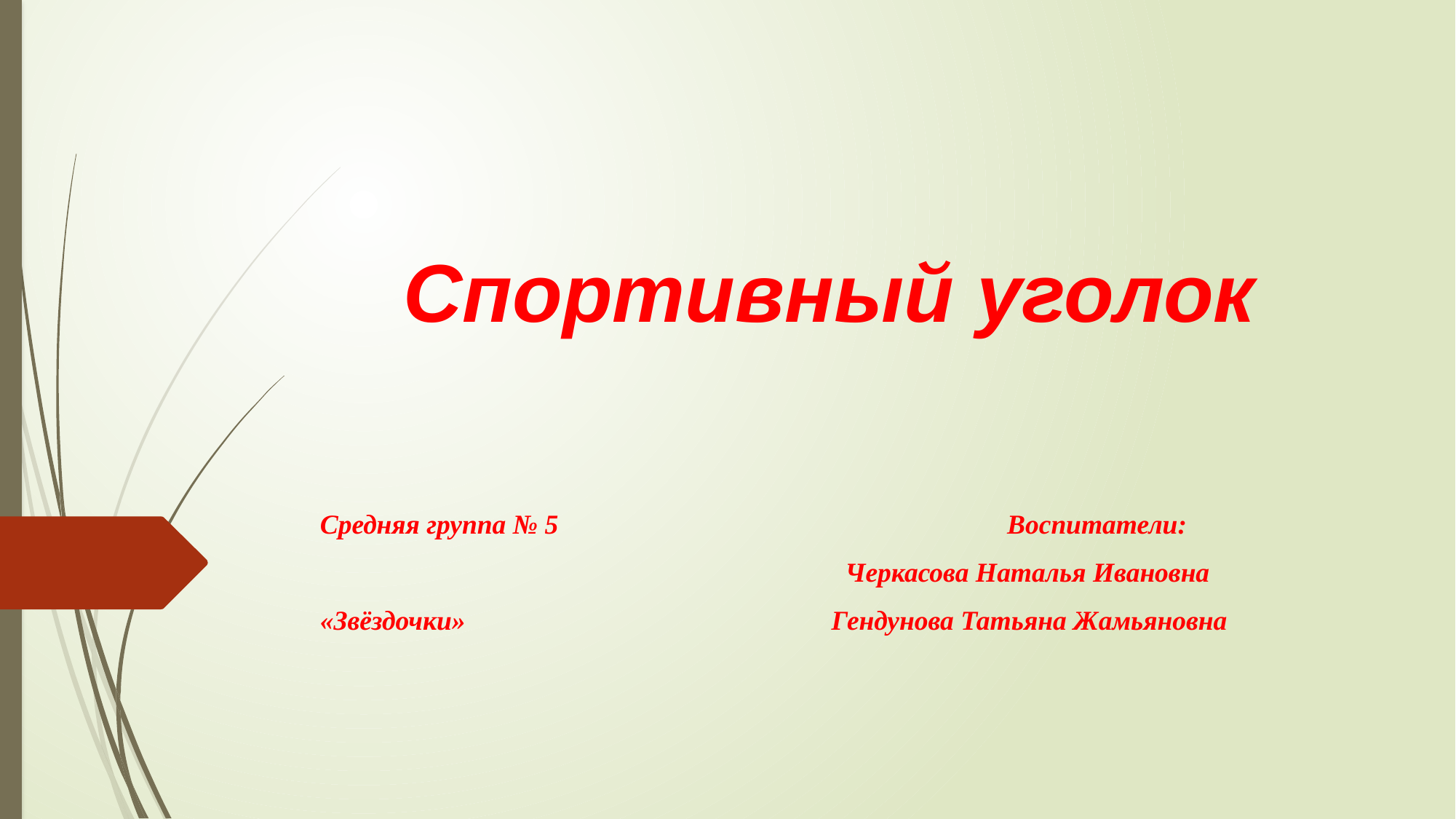

# Спортивный уголок
Средняя группа № 5                                                                 Воспитатели:
                                                                            Черкасова Наталья Ивановна
«Звёздочки»                                                     Гендунова Татьяна Жамьяновна